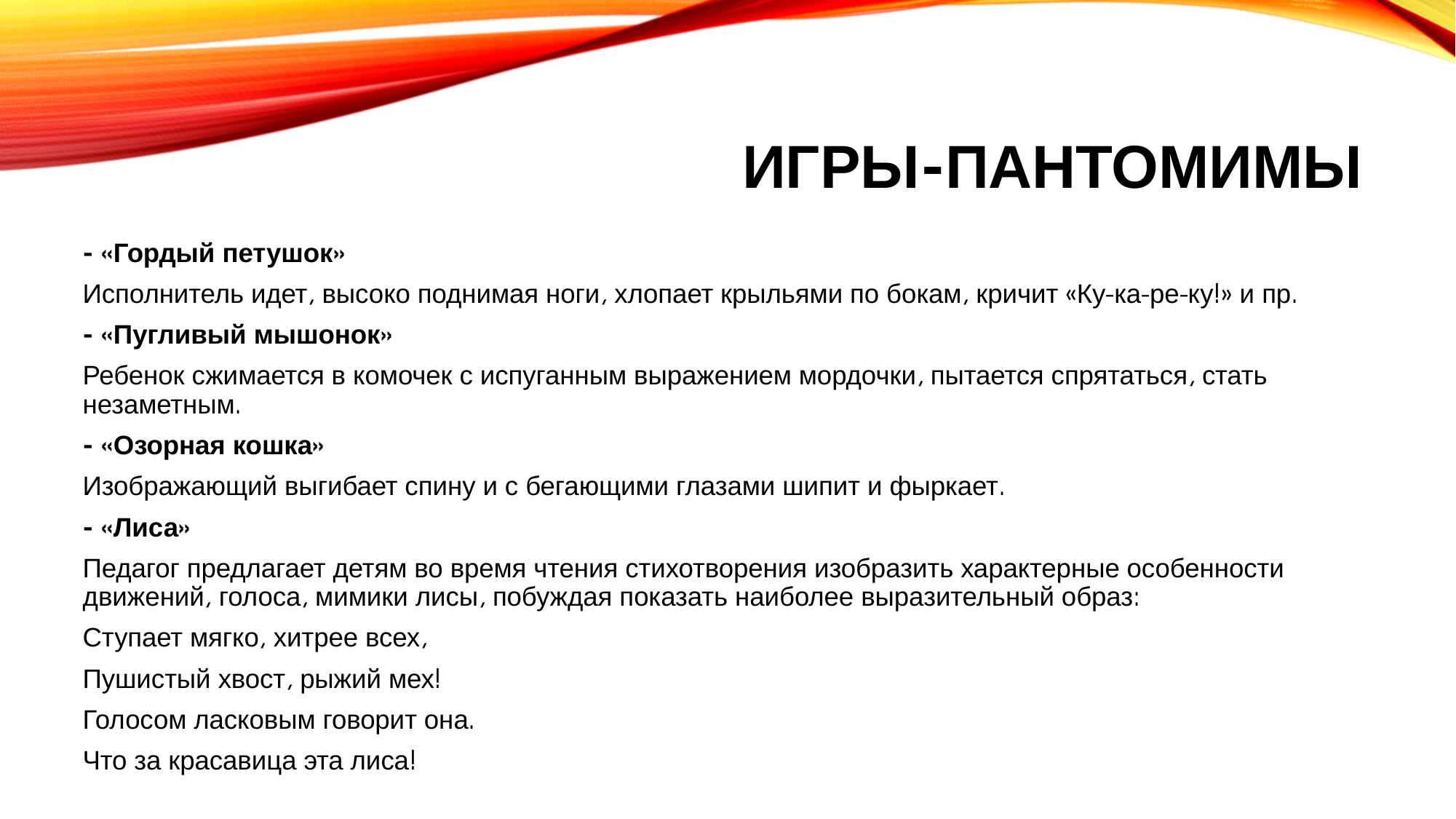

# Игры-пантомимы
- «Гордый петушок»
Исполнитель идет, высоко поднимая ноги, хлопает крыльями по бокам, кричит «Ку-ка-ре-ку!» и пр.
- «Пугливый мышонок»
Ребенок сжимается в комочек с испуганным выражением мордочки, пытается спрятаться, стать незаметным.
- «Озорная кошка»
Изображающий выгибает спину и с бегающими глазами шипит и фыркает.
- «Лиса»
Педагог предлагает детям во время чтения стихотворения изобразить характерные особенности движений, голоса, мимики лисы, побуждая показать наиболее выразительный образ:
Ступает мягко, хитрее всех,
Пушистый хвост, рыжий мех!
Голосом ласковым говорит она.
Что за красавица эта лиса!